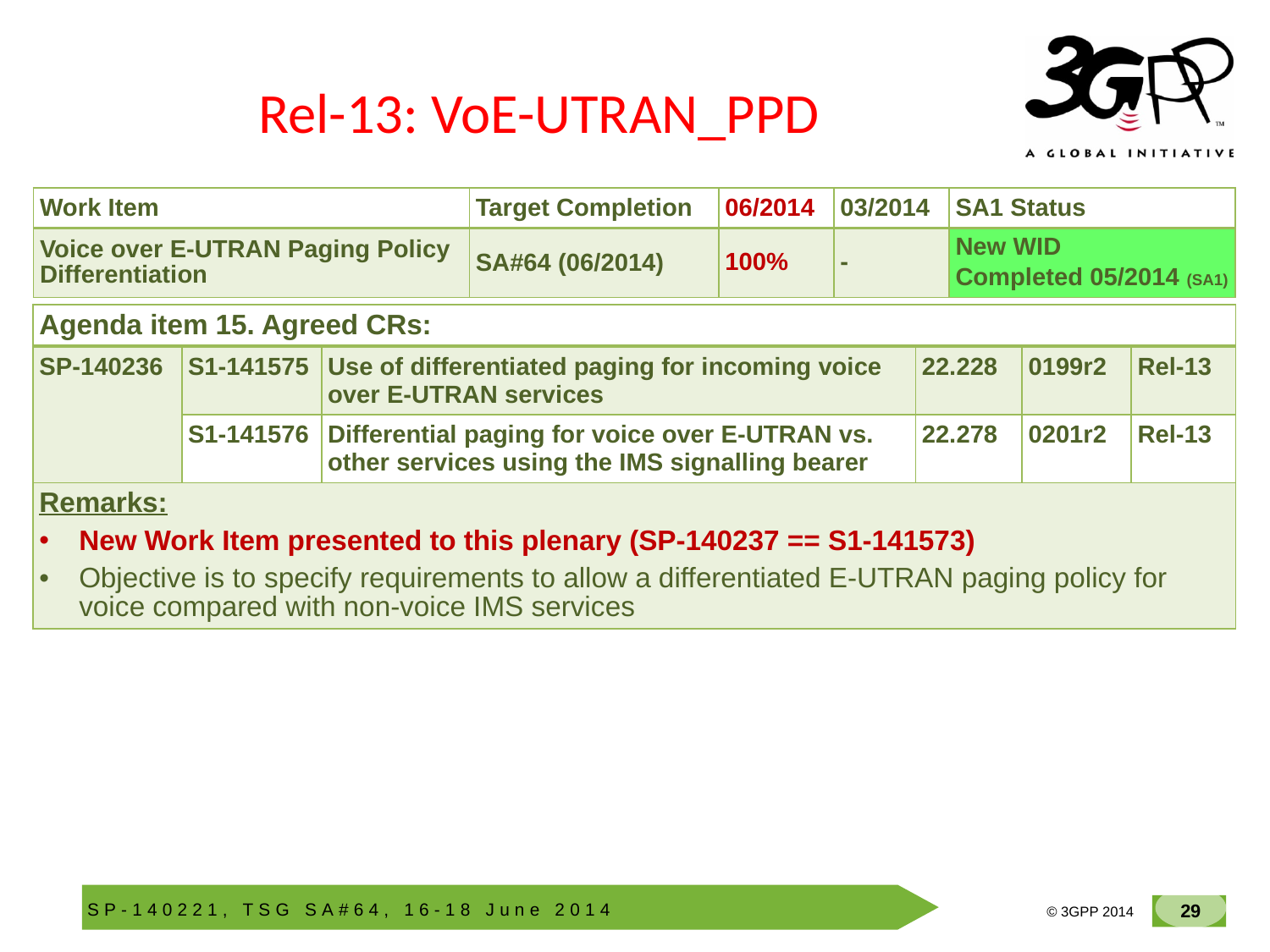

# Rel-13: VoE-UTRAN_PPD
| Work Item | Target Completion | 06/2014 | 03/2014 | SA1 Status |
| --- | --- | --- | --- | --- |
| Voice over E-UTRAN Paging Policy Differentiation | SA#64 (06/2014) | 100% | - | New WID Completed 05/2014 (SA1) |
| Agenda item 15. Agreed CRs: |  |  |  |  |  |
| --- | --- | --- | --- | --- | --- |
| SP-140236 | S1-141575 | Use of differentiated paging for incoming voice over E-UTRAN services | 22.228 | 0199r2 | Rel-13 |
|  | S1-141576 | Differential paging for voice over E-UTRAN vs. other services using the IMS signalling bearer | 22.278 | 0201r2 | Rel-13 |
| Remarks: New Work Item presented to this plenary (SP-140237 == S1-141573) Objective is to specify requirements to allow a differentiated E-UTRAN paging policy for voice compared with non-voice IMS services |  |  |  |  |  |